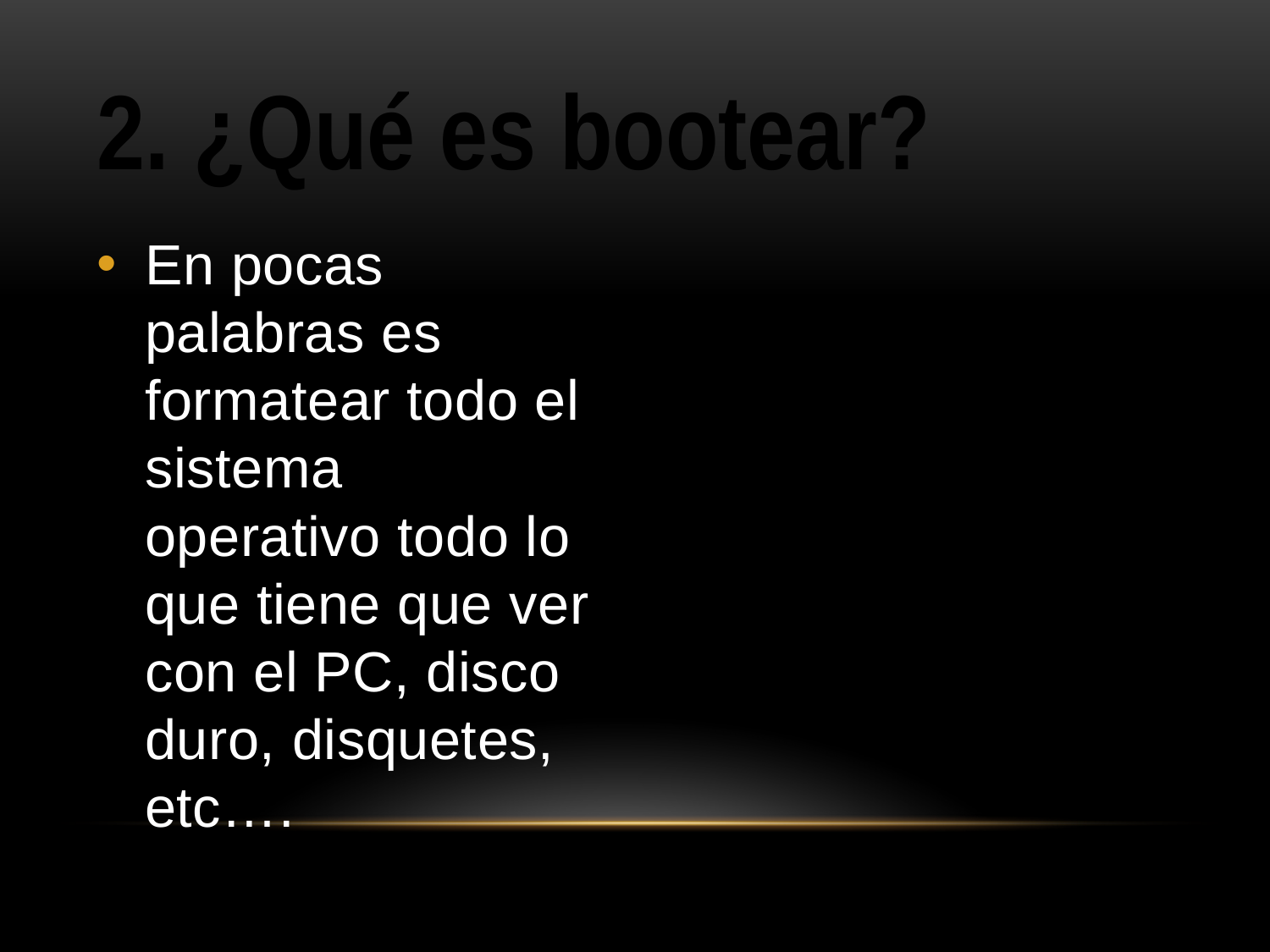

# 2. ¿Qué es bootear?
En pocas palabras es formatear todo el sistema operativo todo lo que tiene que ver con el PC, disco duro, disquetes, etc….